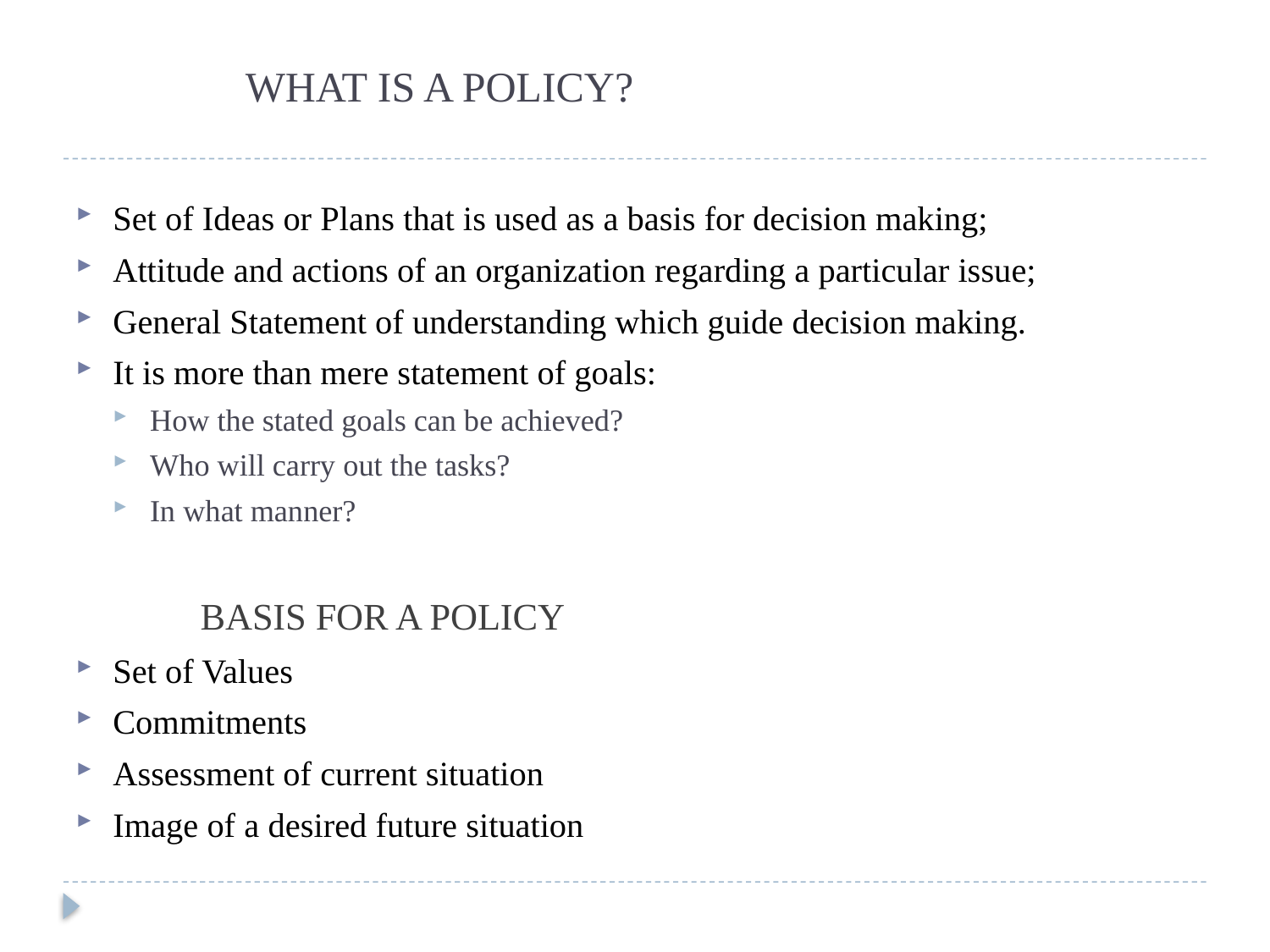

# WHAT IS A POLICY?
Set of Ideas or Plans that is used as a basis for decision making;
Attitude and actions of an organization regarding a particular issue;
General Statement of understanding which guide decision making.
It is more than mere statement of goals:
How the stated goals can be achieved?
Who will carry out the tasks?
In what manner?

            BASIS FOR A POLICY
Set of Values
Commitments
Assessment of current situation
Image of a desired future situation